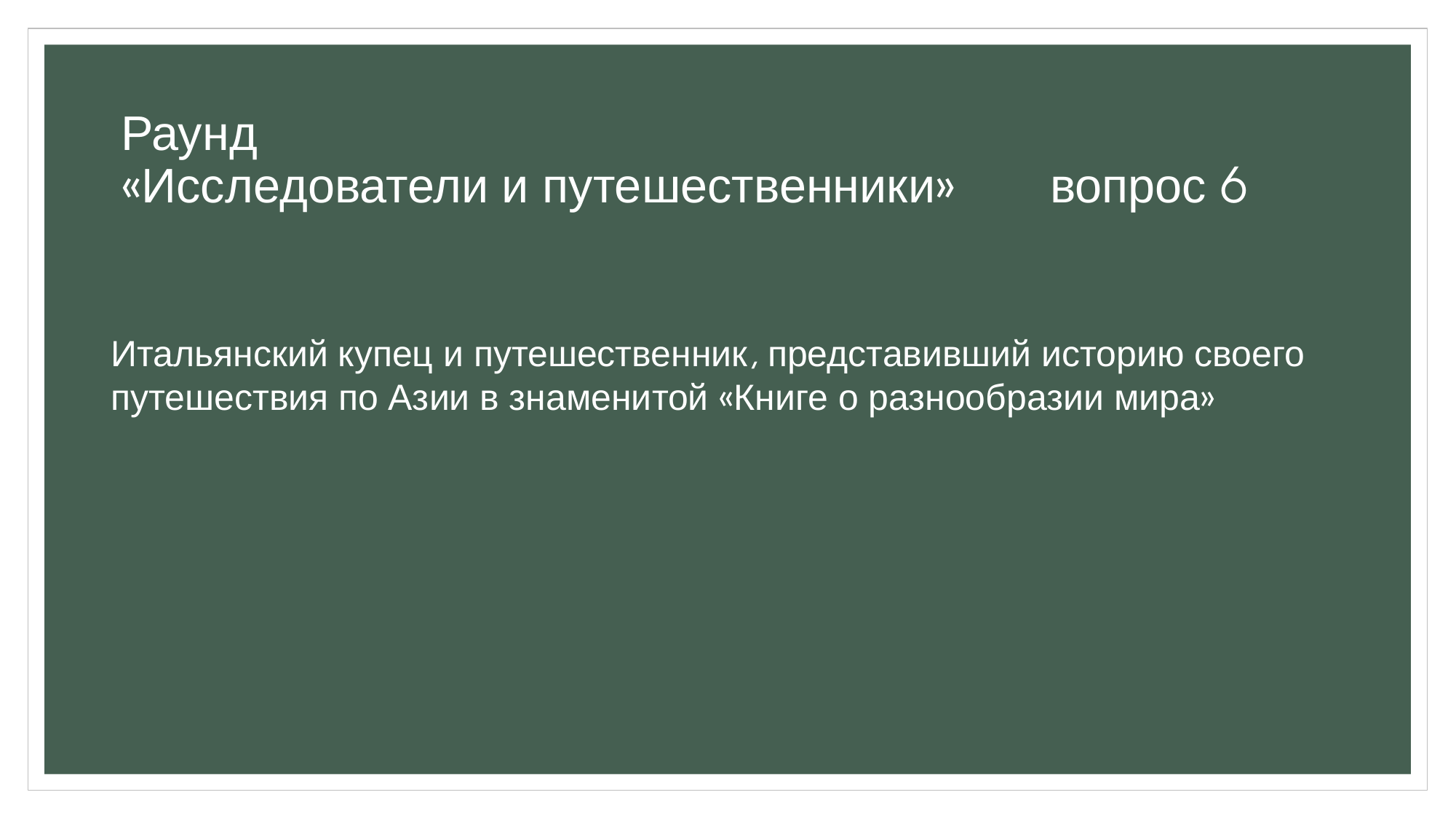

# Раунд «Исследователи и путешественники»       вопрос 6
Итальянский купец и путешественник, представивший историю своего путешествия по Азии в знаменитой «Книге о разнообразии мира»